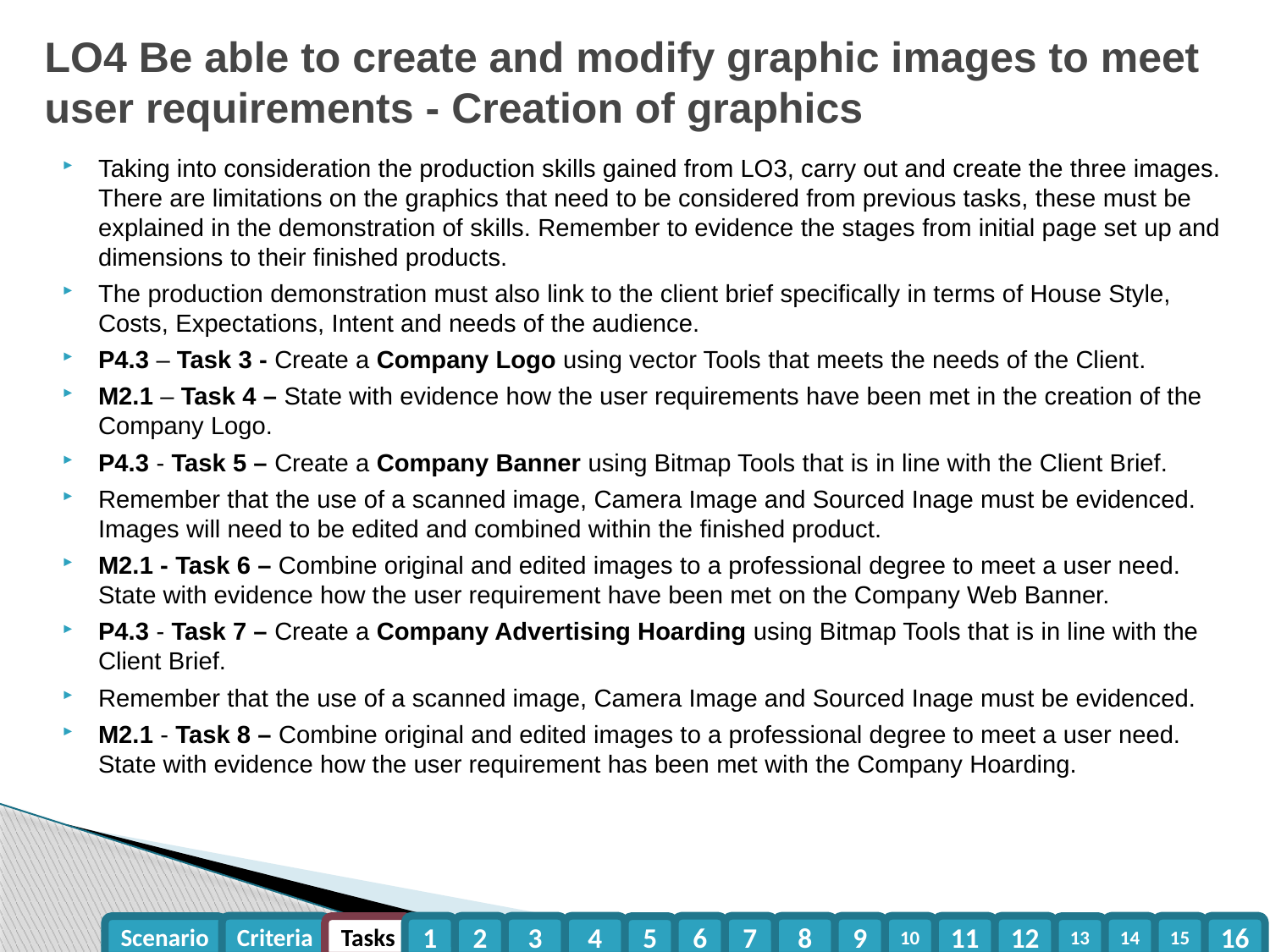

# LO4 Be able to create and modify graphic images to meet user requirements - Creation of graphics
Taking into consideration the production skills gained from LO3, carry out and create the three images. There are limitations on the graphics that need to be considered from previous tasks, these must be explained in the demonstration of skills. Remember to evidence the stages from initial page set up and dimensions to their finished products.
The production demonstration must also link to the client brief specifically in terms of House Style, Costs, Expectations, Intent and needs of the audience.
P4.3 – Task 3 - Create a Company Logo using vector Tools that meets the needs of the Client.
M2.1 – Task 4 – State with evidence how the user requirements have been met in the creation of the Company Logo.
P4.3 - Task 5 – Create a Company Banner using Bitmap Tools that is in line with the Client Brief.
Remember that the use of a scanned image, Camera Image and Sourced Inage must be evidenced. Images will need to be edited and combined within the finished product.
M2.1 - Task 6 – Combine original and edited images to a professional degree to meet a user need. State with evidence how the user requirement have been met on the Company Web Banner.
P4.3 - Task 7 – Create a Company Advertising Hoarding using Bitmap Tools that is in line with the Client Brief.
Remember that the use of a scanned image, Camera Image and Sourced Inage must be evidenced.
M2.1 - Task 8 – Combine original and edited images to a professional degree to meet a user need. State with evidence how the user requirement has been met with the Company Hoarding.